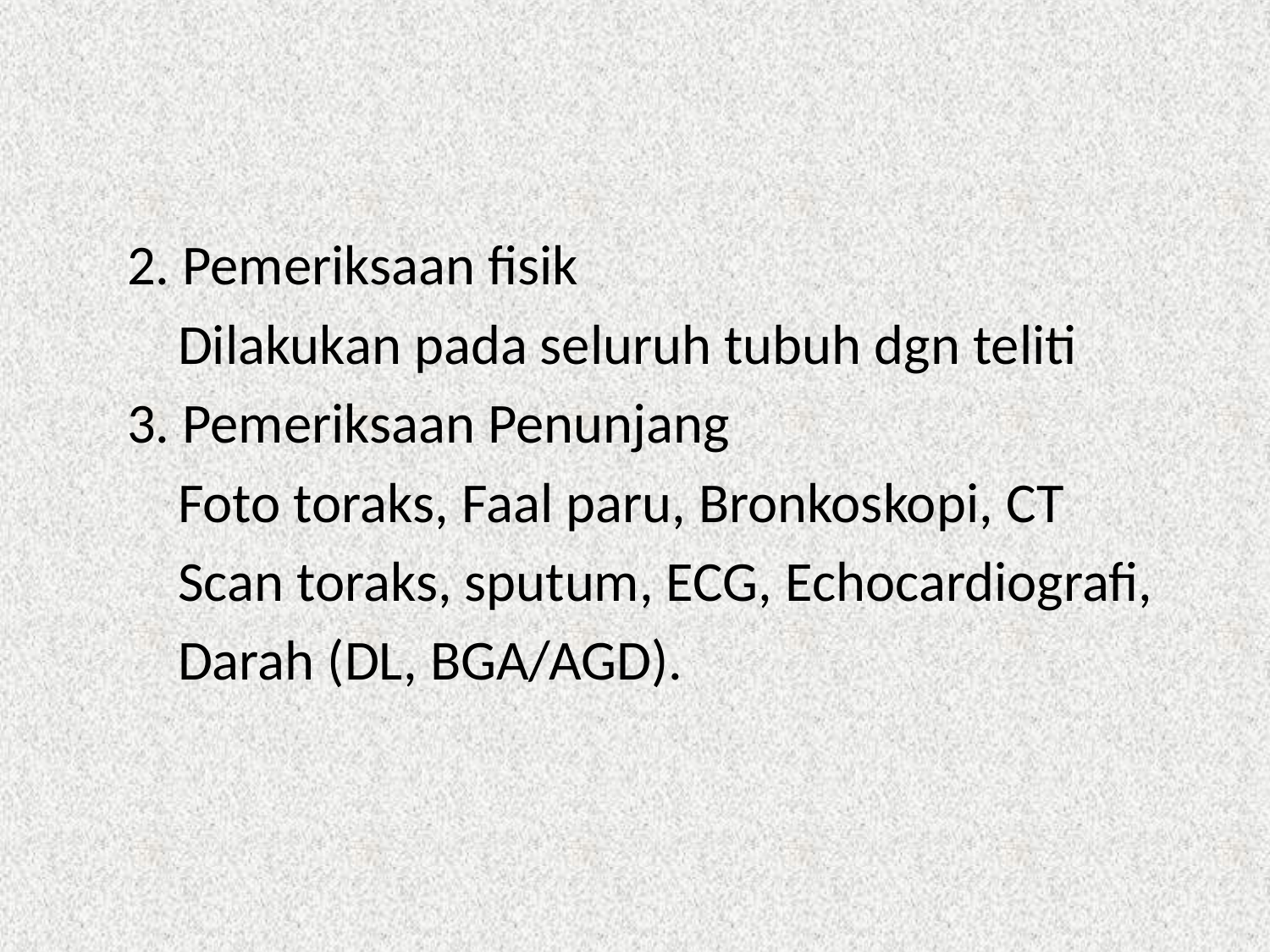

#
    2. Pemeriksaan fisik
        Dilakukan pada seluruh tubuh dgn teliti
    3. Pemeriksaan Penunjang
        Foto toraks, Faal paru, Bronkoskopi, CT
        Scan toraks, sputum, ECG, Echocardiografi,
        Darah (DL, BGA/AGD).